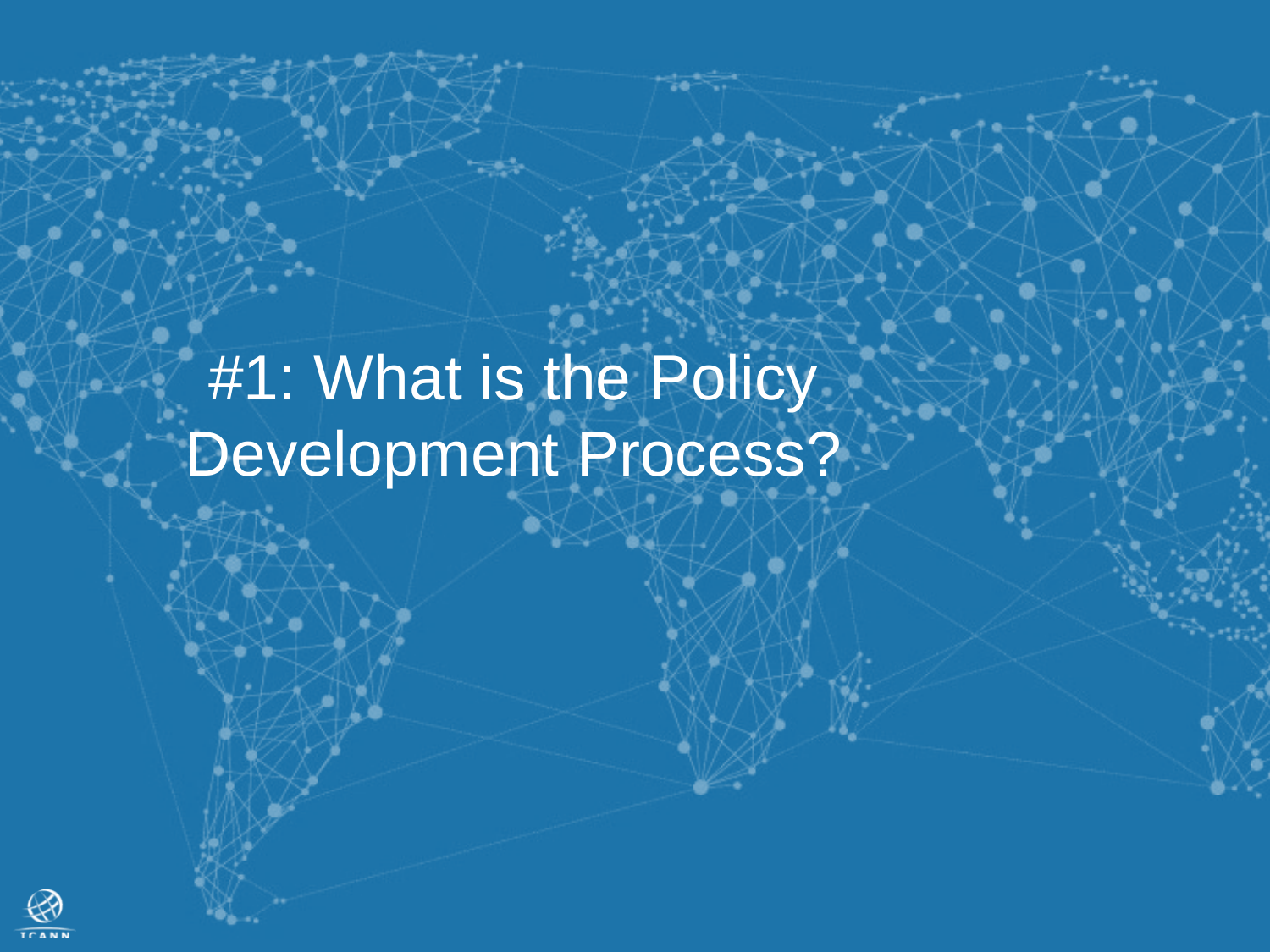

#1: What is the Policy Development Process?